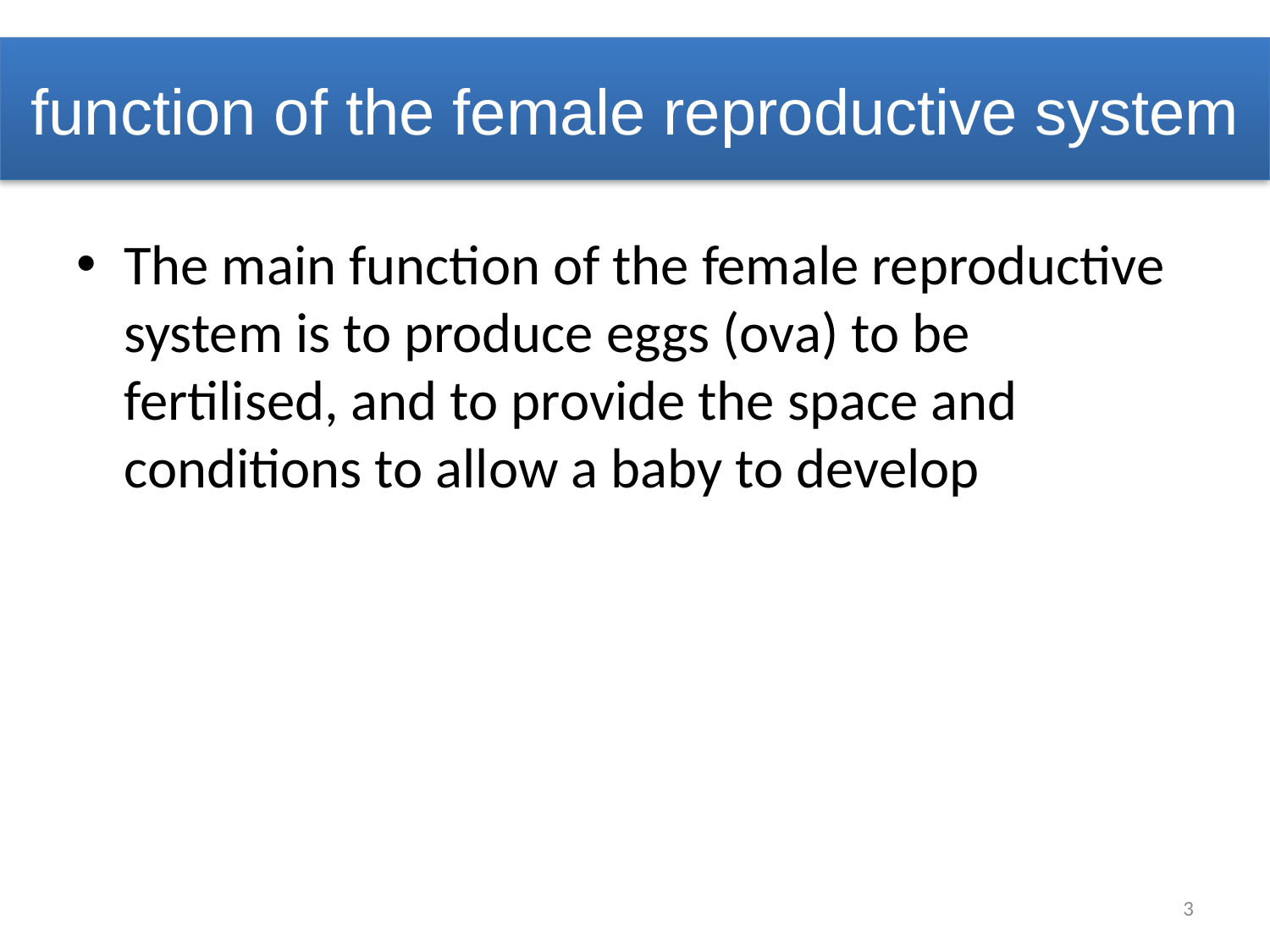

# function of the female reproductive system
The main function of the female reproductive system is to produce eggs (ova) to be fertilised, and to provide the space and conditions to allow a baby to develop
3